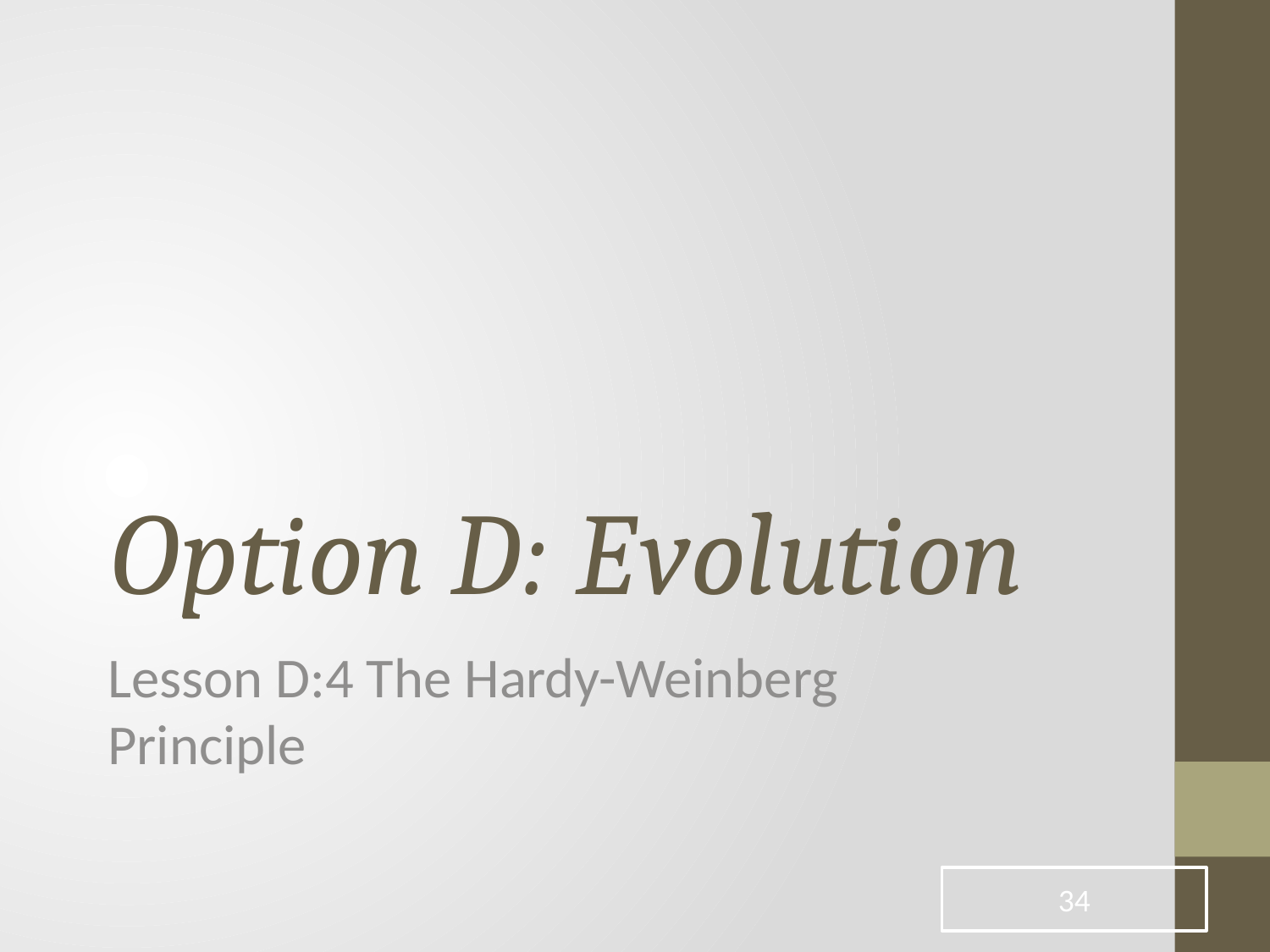

# Option D: Evolution
Lesson D:4 The Hardy-Weinberg Principle
34